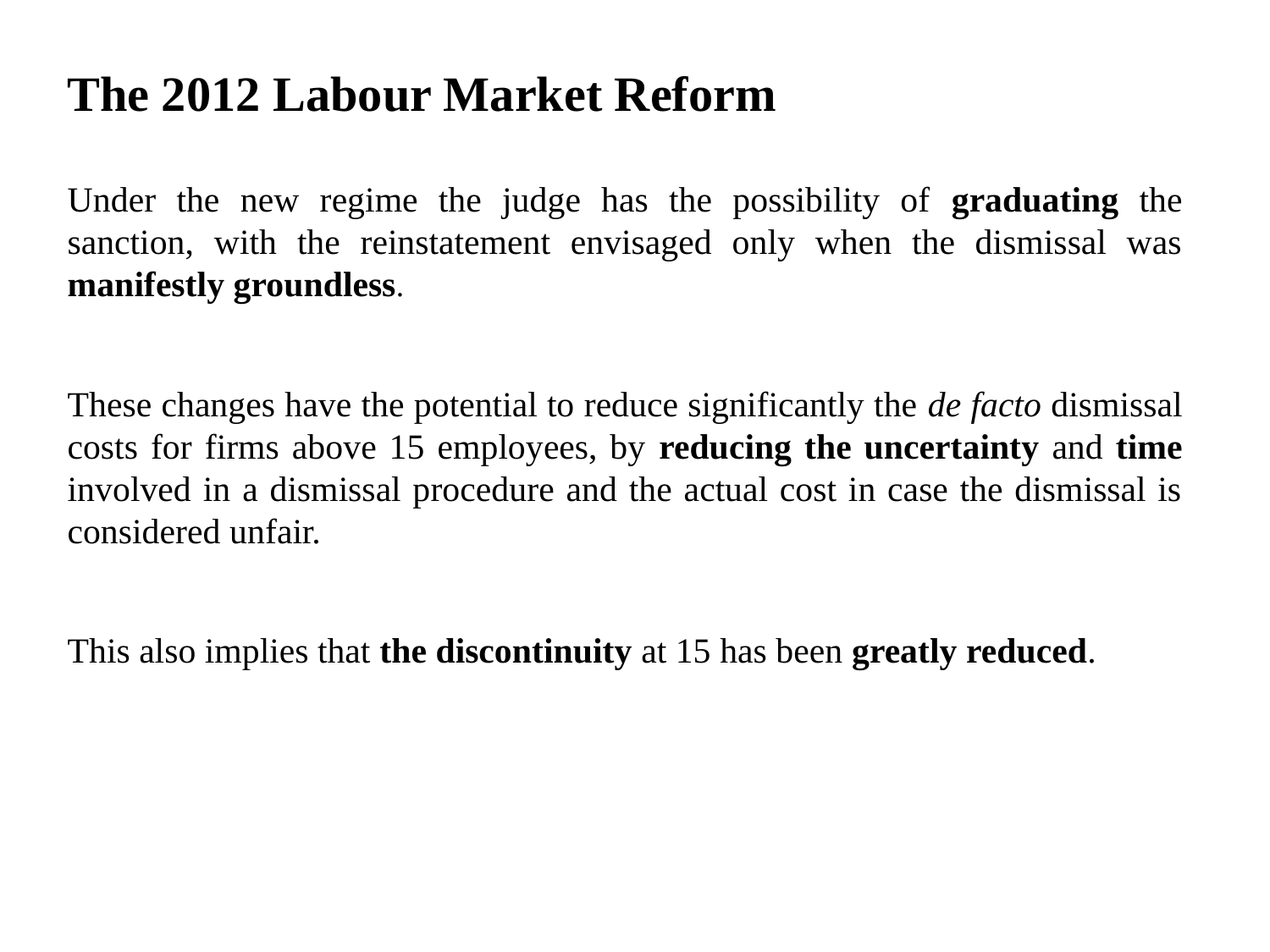

The 2012 Labour Market Reform
Under the new regime the judge has the possibility of graduating the sanction, with the reinstatement envisaged only when the dismissal was manifestly groundless.

These changes have the potential to reduce significantly the de facto dismissal costs for firms above 15 employees, by reducing the uncertainty and time involved in a dismissal procedure and the actual cost in case the dismissal is considered unfair.

This also implies that the discontinuity at 15 has been greatly reduced.